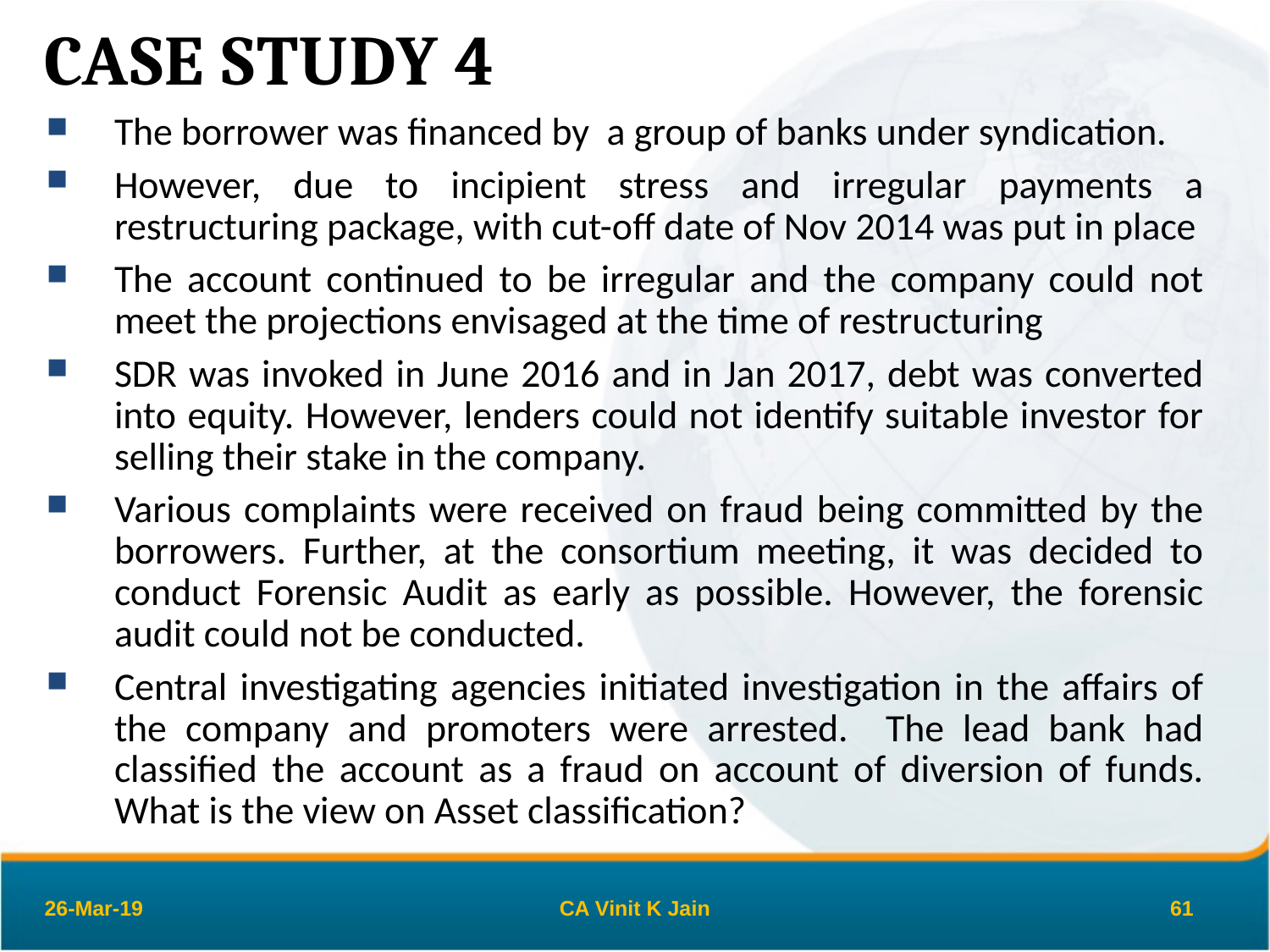

# CASE STUDY 4
The borrower was financed by  a group of banks under syndication.
However, due to incipient stress and irregular payments a restructuring package, with cut-off date of Nov 2014 was put in place
The account continued to be irregular and the company could not meet the projections envisaged at the time of restructuring
SDR was invoked in June 2016 and in Jan 2017, debt was converted into equity. However, lenders could not identify suitable investor for selling their stake in the company.
Various complaints were received on fraud being committed by the borrowers. Further, at the consortium meeting, it was decided to conduct Forensic Audit as early as possible. However, the forensic audit could not be conducted.
Central investigating agencies initiated investigation in the affairs of the company and promoters were arrested.  The lead bank had classified the account as a fraud on account of diversion of funds. What is the view on Asset classification?

26-Mar-19
CA Vinit K Jain
61